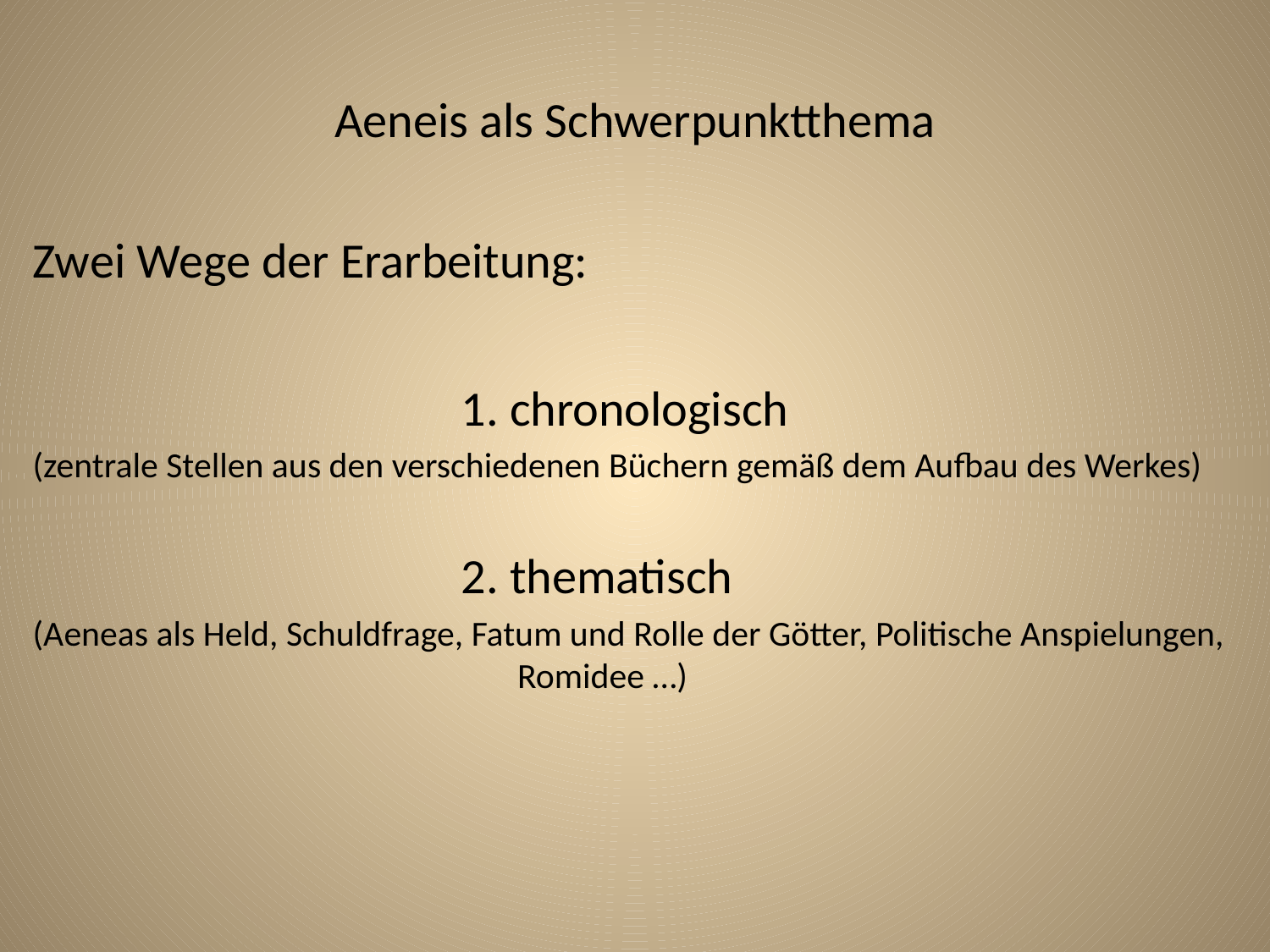

# Aeneis als Schwerpunktthema
Zwei Wege der Erarbeitung:

				1. chronologisch
(zentrale Stellen aus den verschiedenen Büchern gemäß dem Aufbau des Werkes)

				2. thematisch
(Aeneas als Held, Schuldfrage, Fatum und Rolle der Götter, Politische Anspielungen, 			       Romidee …)